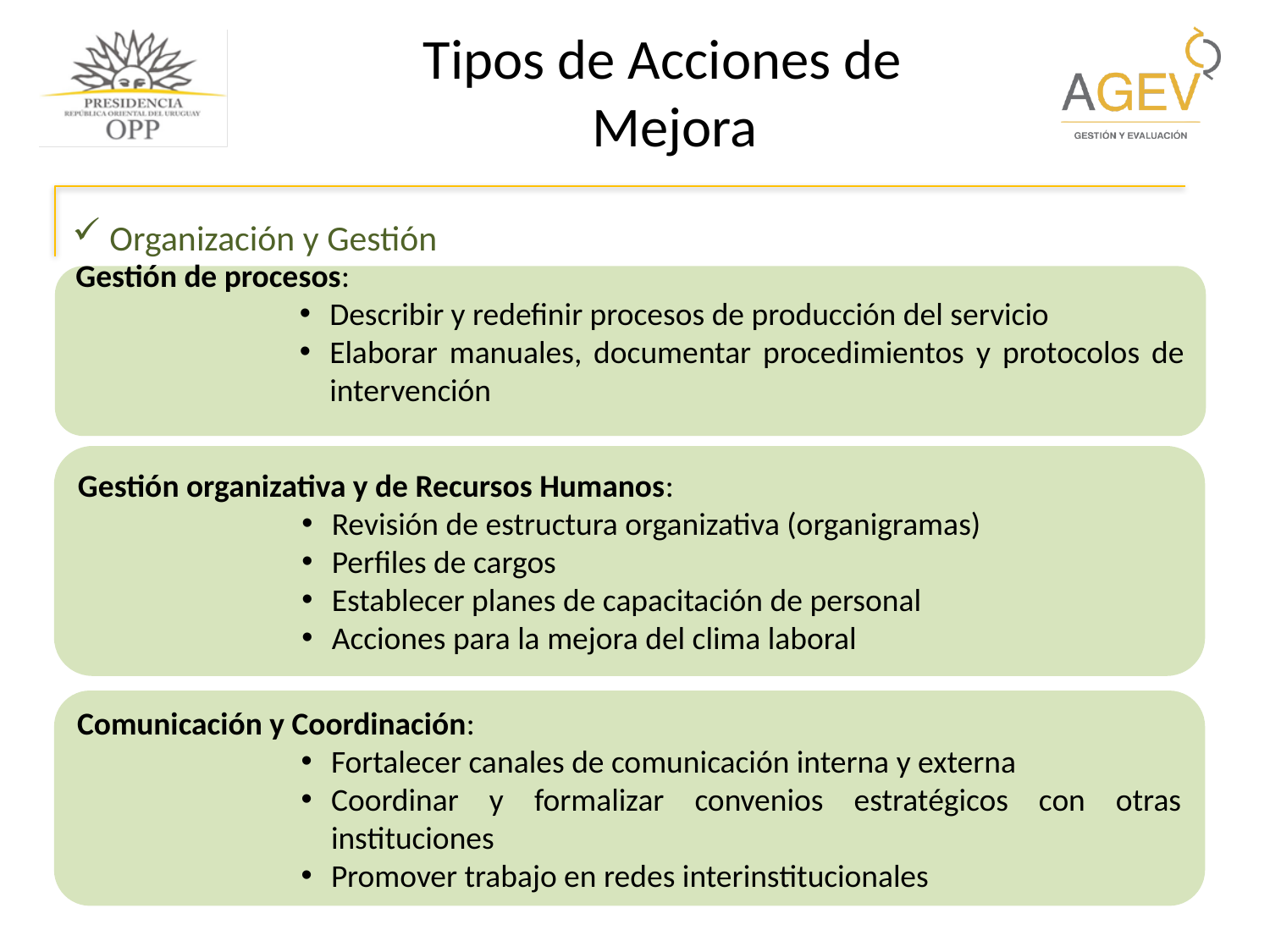

Tipos de Acciones de Mejora
Organización y Gestión

Gestión de procesos:
Describir y redefinir procesos de producción del servicio
Elaborar manuales, documentar procedimientos y protocolos de intervención

Gestión organizativa y de Recursos Humanos:
Revisión de estructura organizativa (organigramas)
Perfiles de cargos
Establecer planes de capacitación de personal
Acciones para la mejora del clima laboral
Comunicación y Coordinación:
Fortalecer canales de comunicación interna y externa
Coordinar y formalizar convenios estratégicos con otras instituciones
Promover trabajo en redes interinstitucionales